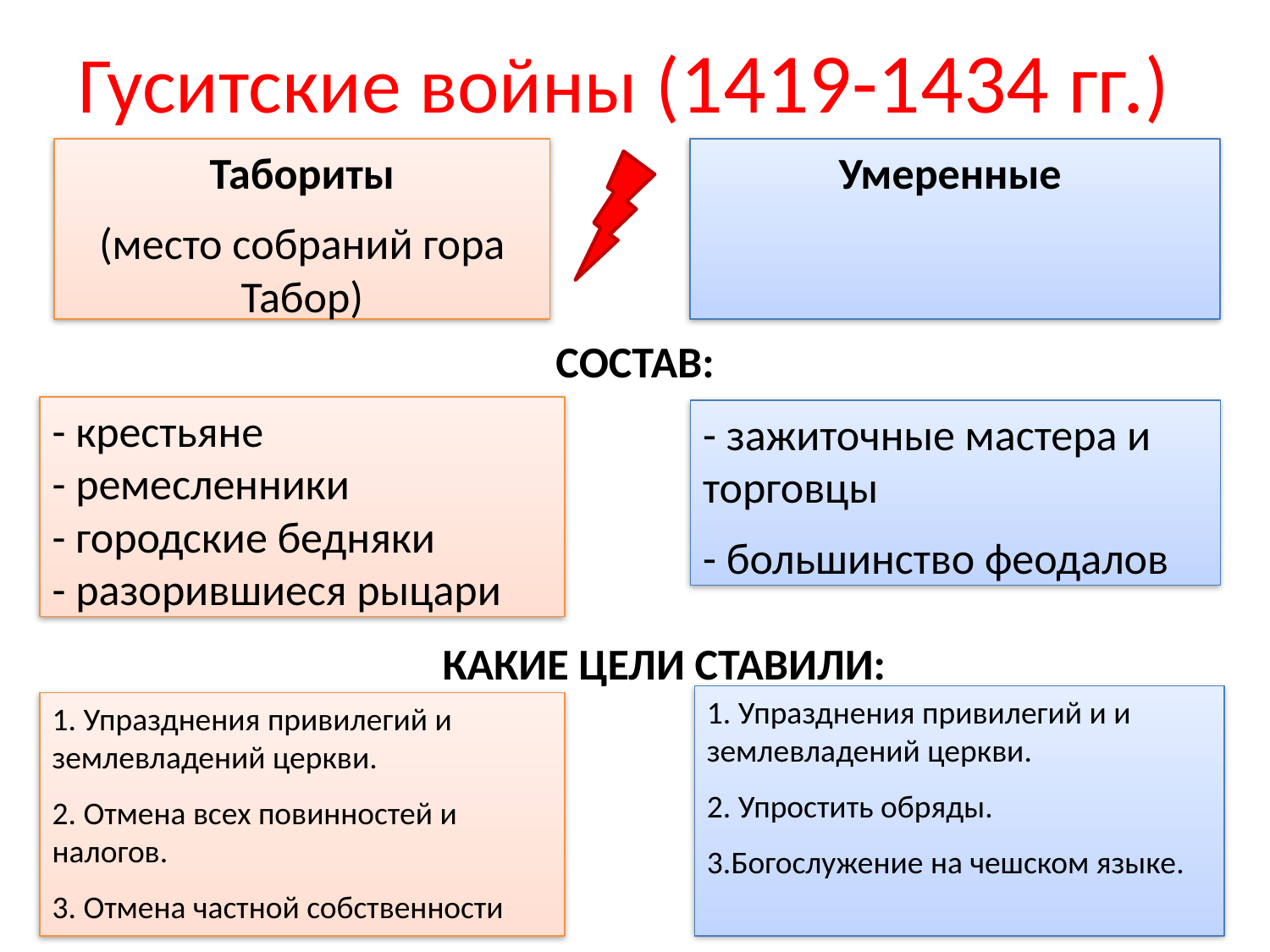

Гуситские войны (1419-1434 гг.)
Табориты
(место собраний гора Табор)
Умеренные

СОСТАВ:
- крестьяне
- ремесленники
- городские бедняки
- разорившиеся рыцари

- зажиточные мастера и торговцы
- большинство феодалов
КАКИЕ ЦЕЛИ СТАВИЛИ:
1. Упразднения привилегий и и землевладений церкви.
2. Упростить обряды.
3.Богослужение на чешском языке.

1. Упразднения привилегий и  землевладений церкви.
2. Отмена всех повинностей и налогов.
3. Отмена частной собственности